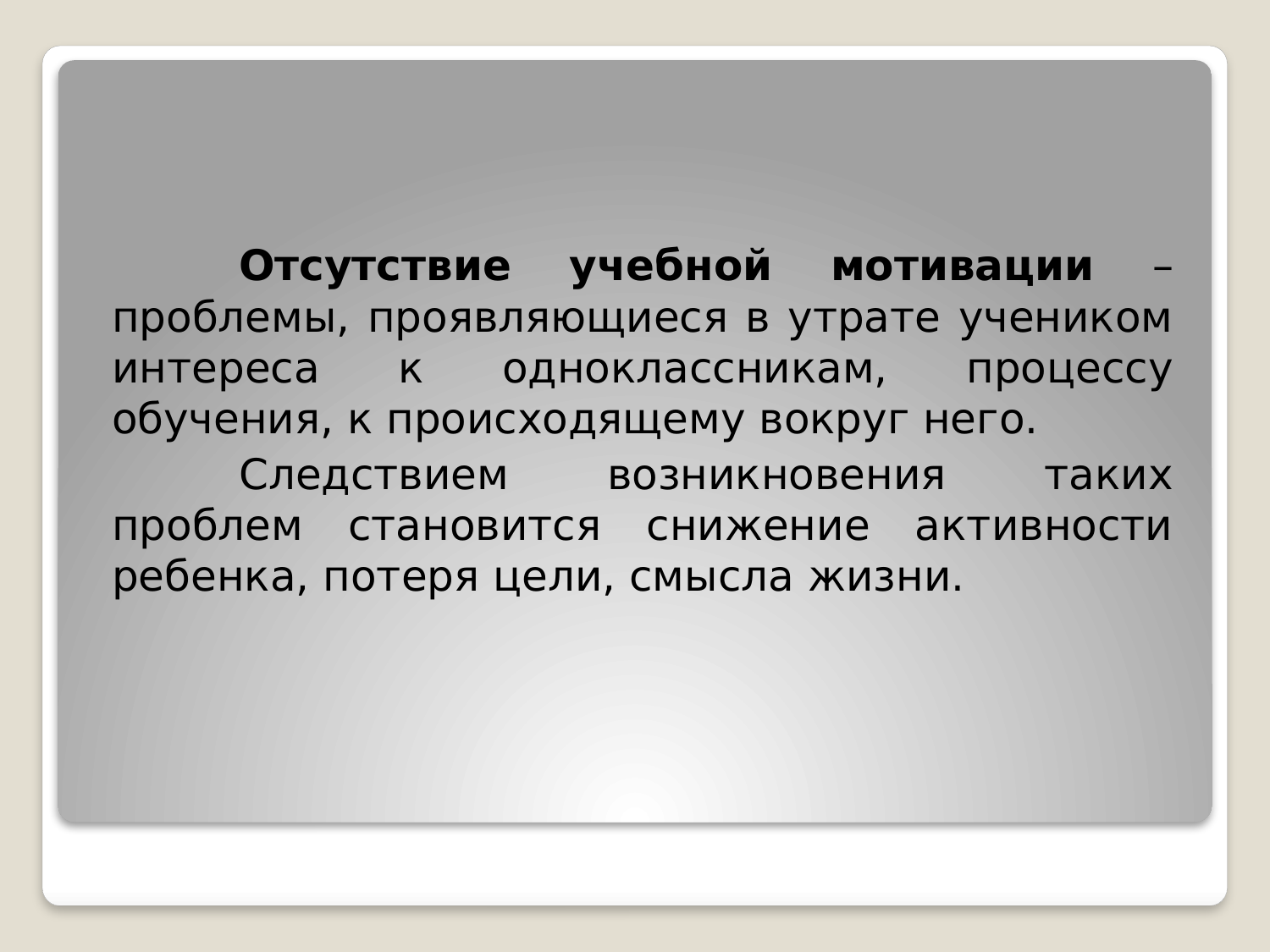

Отсутствие учебной мотивации – проблемы, проявляющиеся в утрате учеником интереса к одноклассникам, процессу обучения, к происходящему вокруг него.
		Следствием возникновения таких проблем становится снижение активности ребенка, потеря цели, смысла жизни.